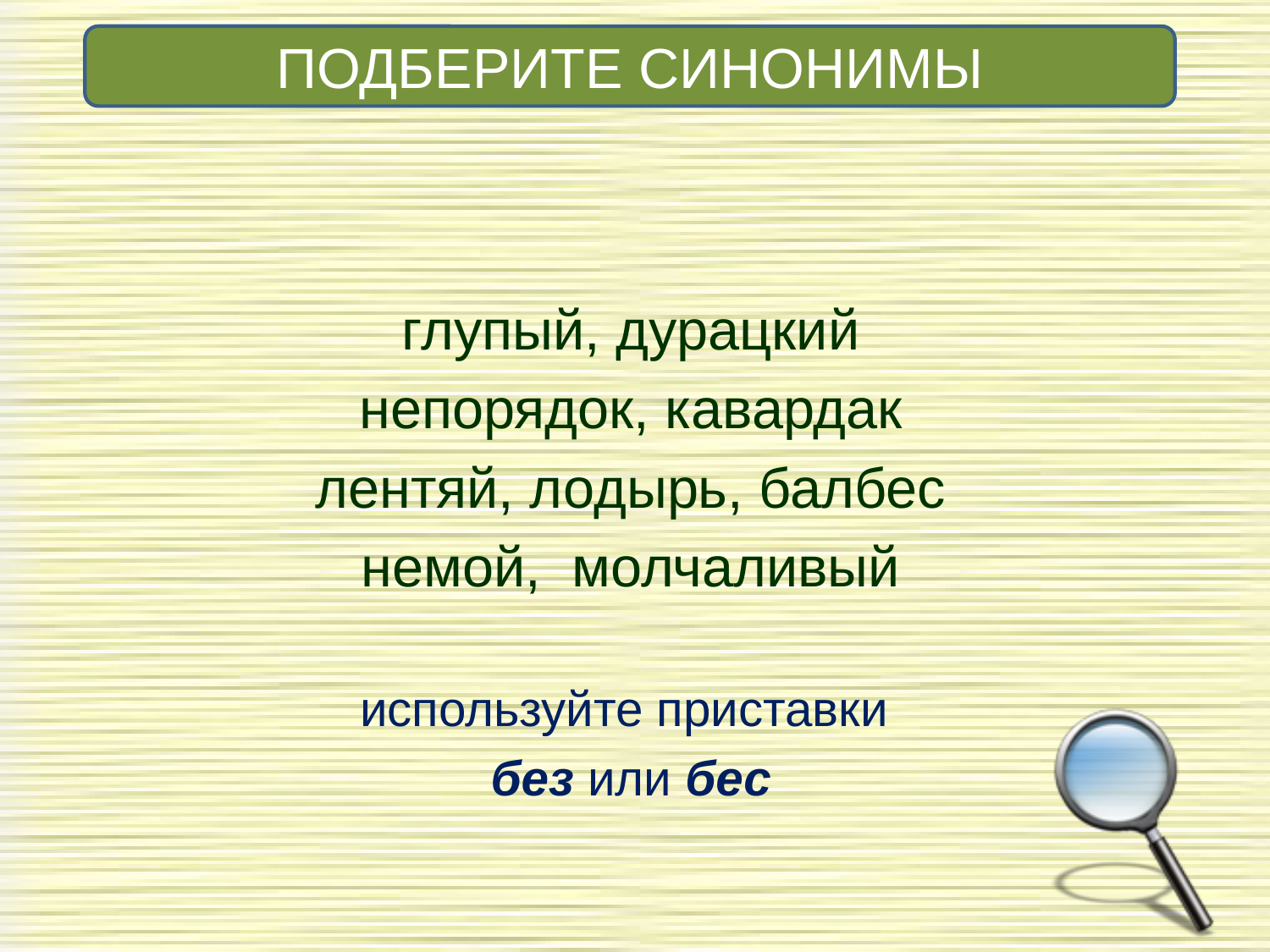

ПОДБЕРИТЕ СИНОНИМЫ

глупый, дурацкий
непорядок, кавардак
лентяй, лодырь, балбес
немой,  молчаливый

используйте приставки
без или бес